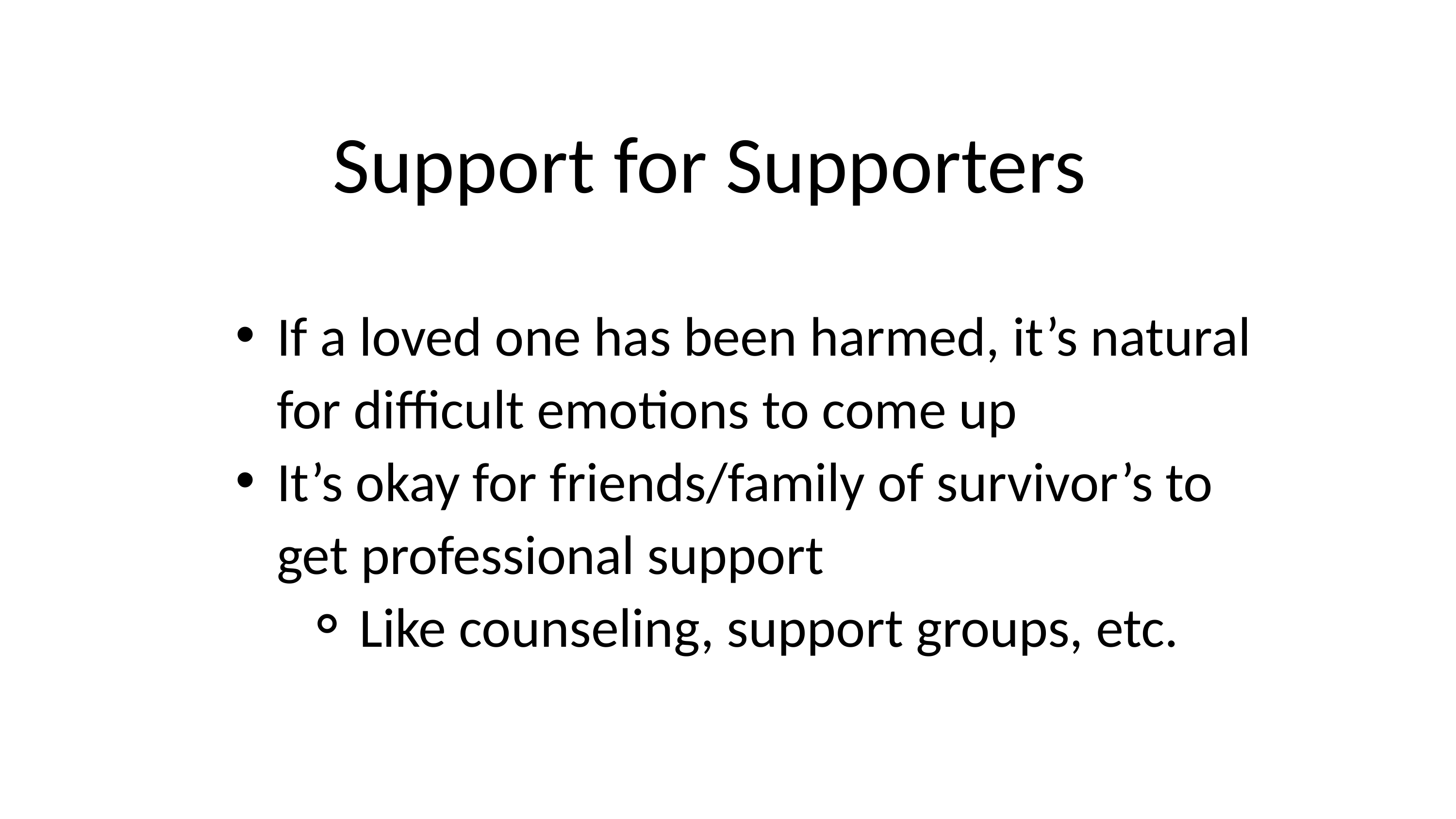

Support for Supporters
If a loved one has been harmed, it’s natural for difficult emotions to come up
It’s okay for friends/family of survivor’s to get professional support
Like counseling, support groups, etc.